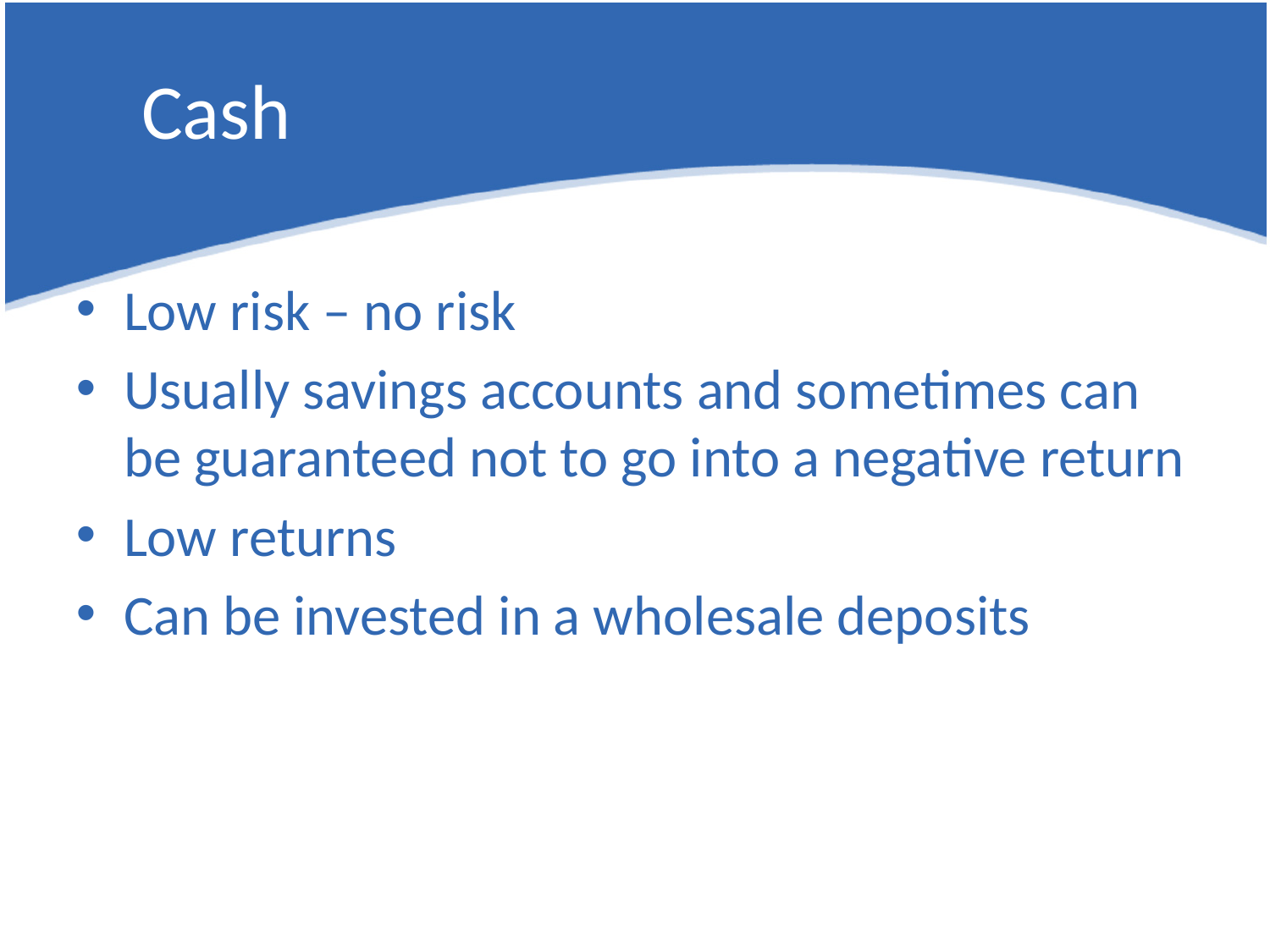

Cash
Low risk – no risk
Usually savings accounts and sometimes can be guaranteed not to go into a negative return
Low returns
Can be invested in a wholesale deposits